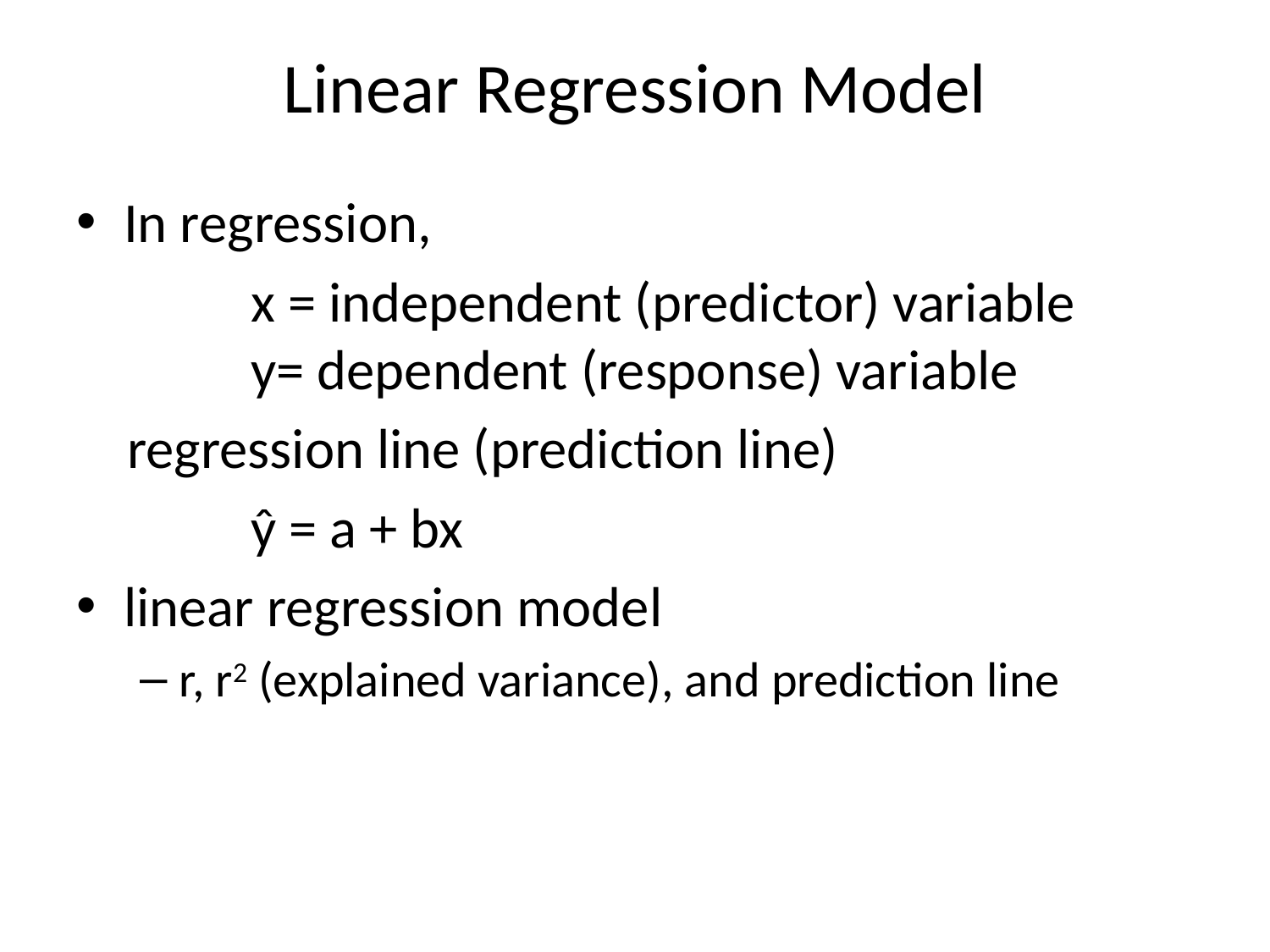

# Linear Regression Model
In regression,
		x = independent (predictor) variable    	              	y= dependent (response) variable
    regression line (prediction line)
 		ŷ = a + bx
linear regression model
r, r2 (explained variance), and prediction line